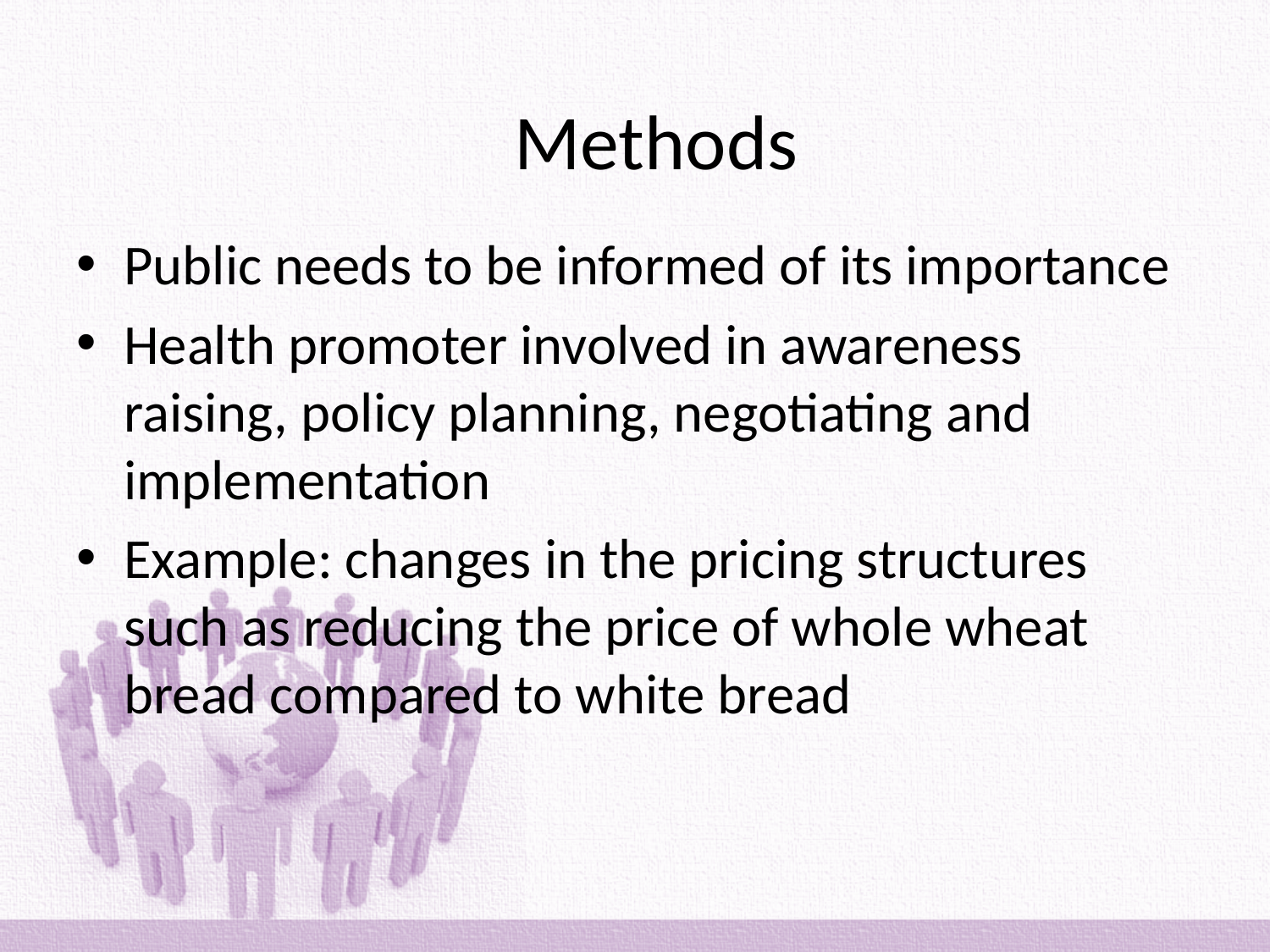

Methods
Public needs to be informed of its importance
Health promoter involved in awareness raising, policy planning, negotiating and implementation
Example: changes in the pricing structures such as reducing the price of whole wheat bread compared to white bread